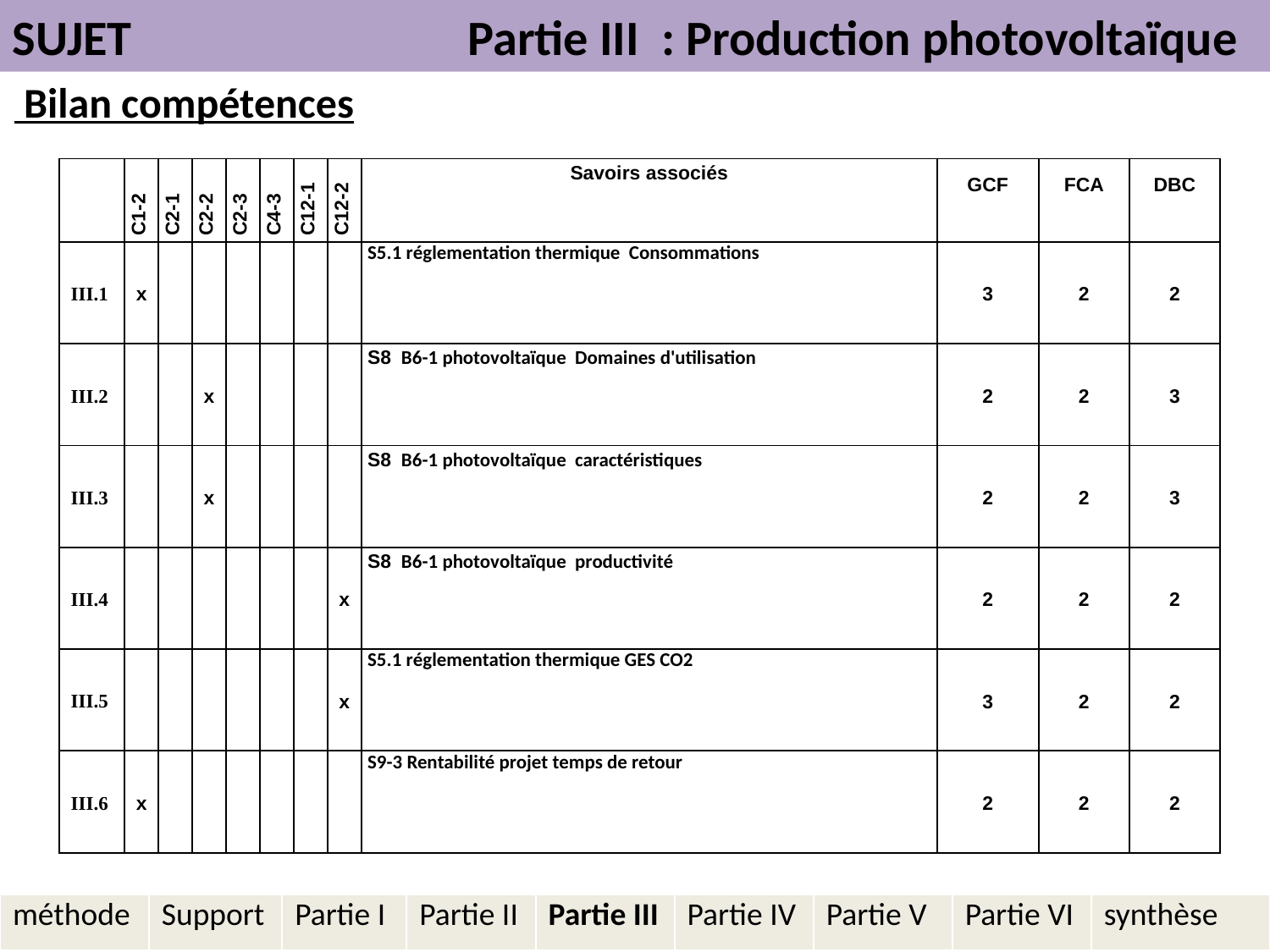

SUJET                              Partie III  : Production photovoltaïque
 Bilan compétences
|  | C1-2 | C2-1 | C2-2 | C2-3 | C4-3 | C12-1 | C12-2 | Savoirs associés | GCF | FCA | DBC |
| --- | --- | --- | --- | --- | --- | --- | --- | --- | --- | --- | --- |
| III.1 | x |  |  |  |  |  |  | S5.1 réglementation thermique Consommations | 3 | 2 | 2 |
| III.2 |  |  | x |  |  |  |  | S8 B6-1 photovoltaïque Domaines d'utilisation | 2 | 2 | 3 |
| III.3 |  |  | x |  |  |  |  | S8 B6-1 photovoltaïque caractéristiques | 2 | 2 | 3 |
| III.4 |  |  |  |  |  |  | x | S8 B6-1 photovoltaïque productivité | 2 | 2 | 2 |
| III.5 |  |  |  |  |  |  | x | S5.1 réglementation thermique GES CO2 | 3 | 2 | 2 |
| III.6 | x |  |  |  |  |  |  | S9-3 Rentabilité projet temps de retour | 2 | 2 | 2 |

| méthode | Support | Partie I | Partie II | Partie III | Partie IV | Partie V | Partie VI | synthèse |
| --- | --- | --- | --- | --- | --- | --- | --- | --- |